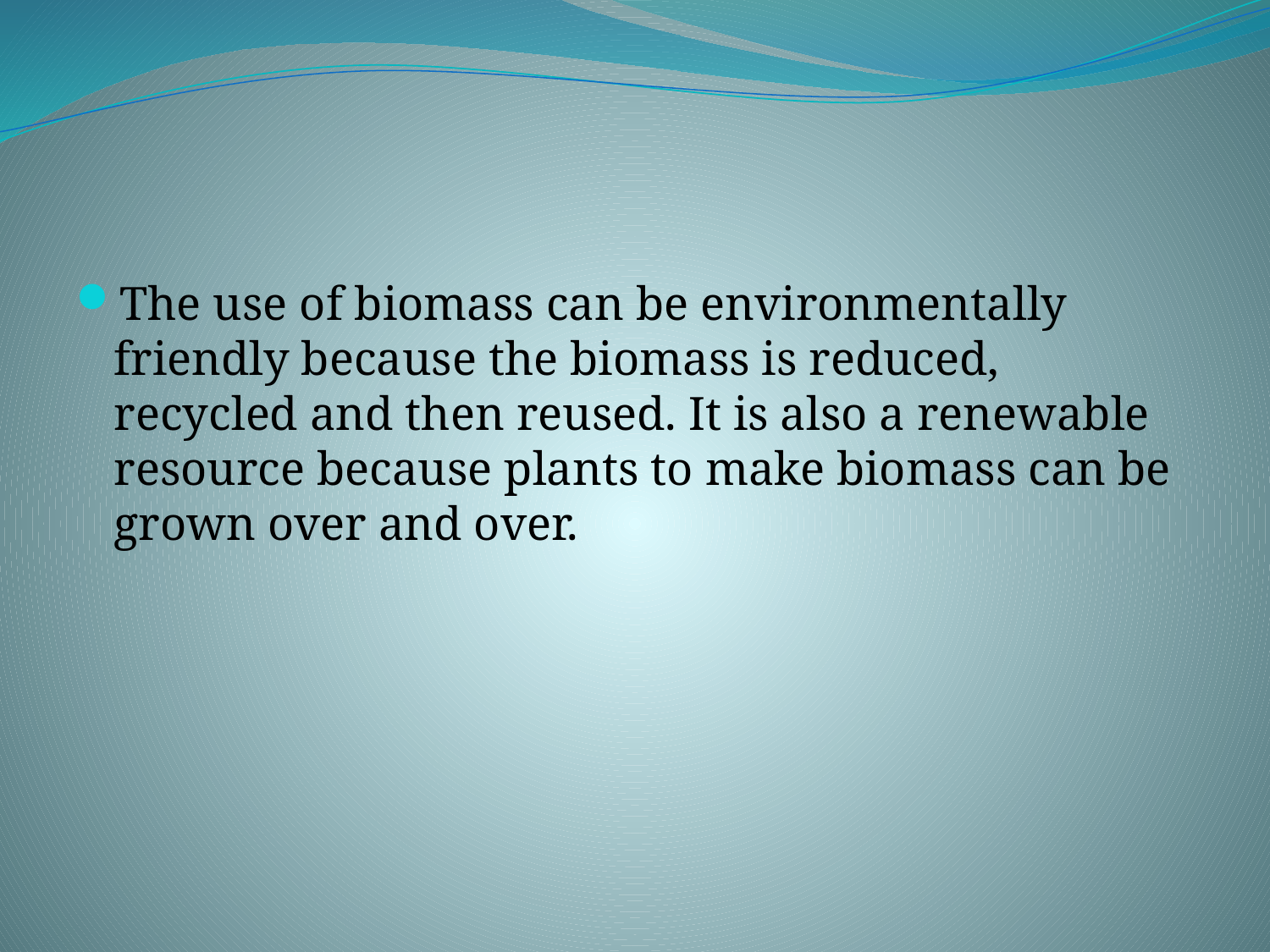

#
The use of biomass can be environmentally friendly because the biomass is reduced, recycled and then reused. It is also a renewable resource because plants to make biomass can be grown over and over.